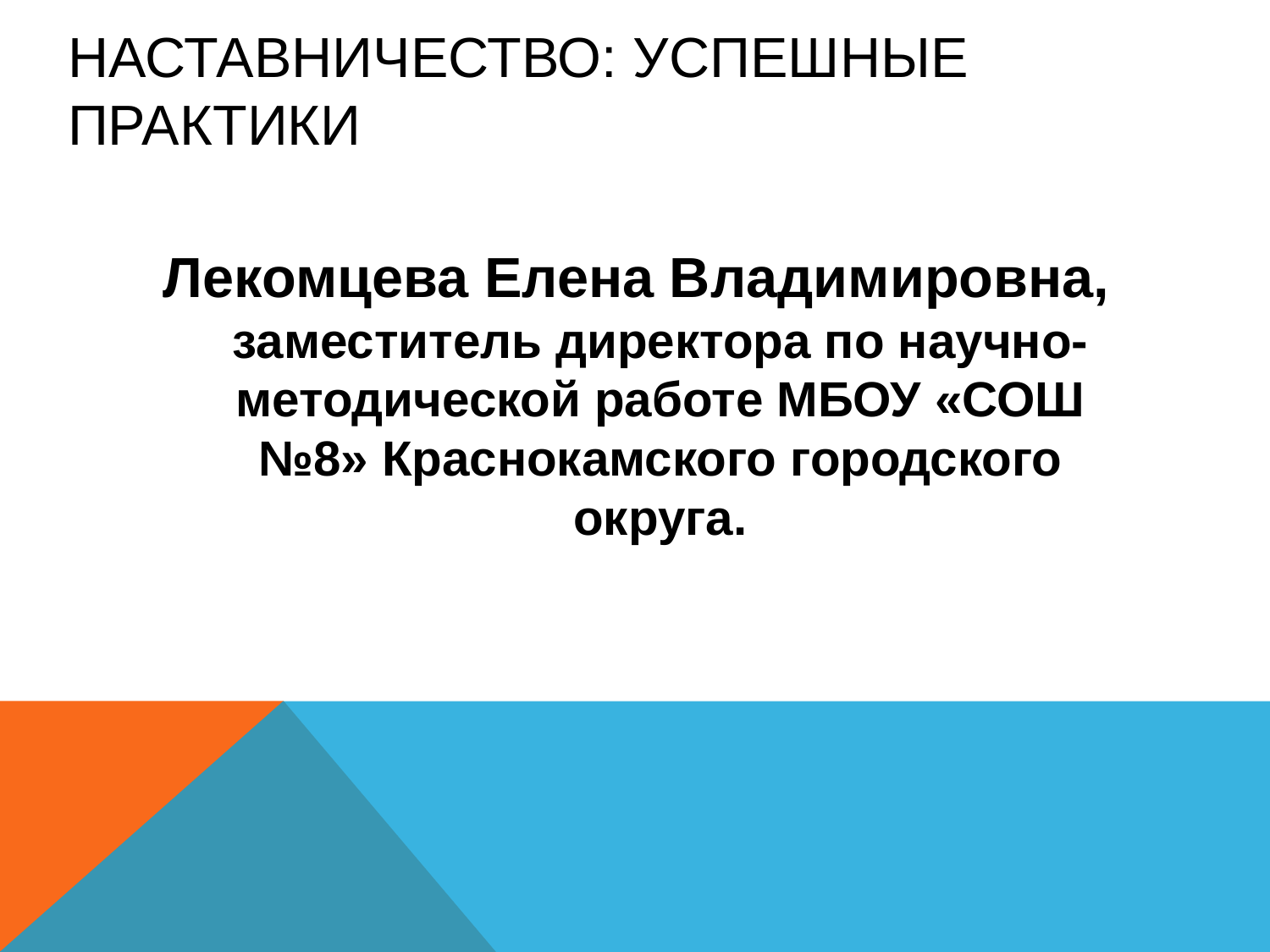

# Наставничество: успешные практики

Лекомцева Елена Владимировна, заместитель директора по научно-методической работе МБОУ «СОШ №8» Краснокамского городского округа.